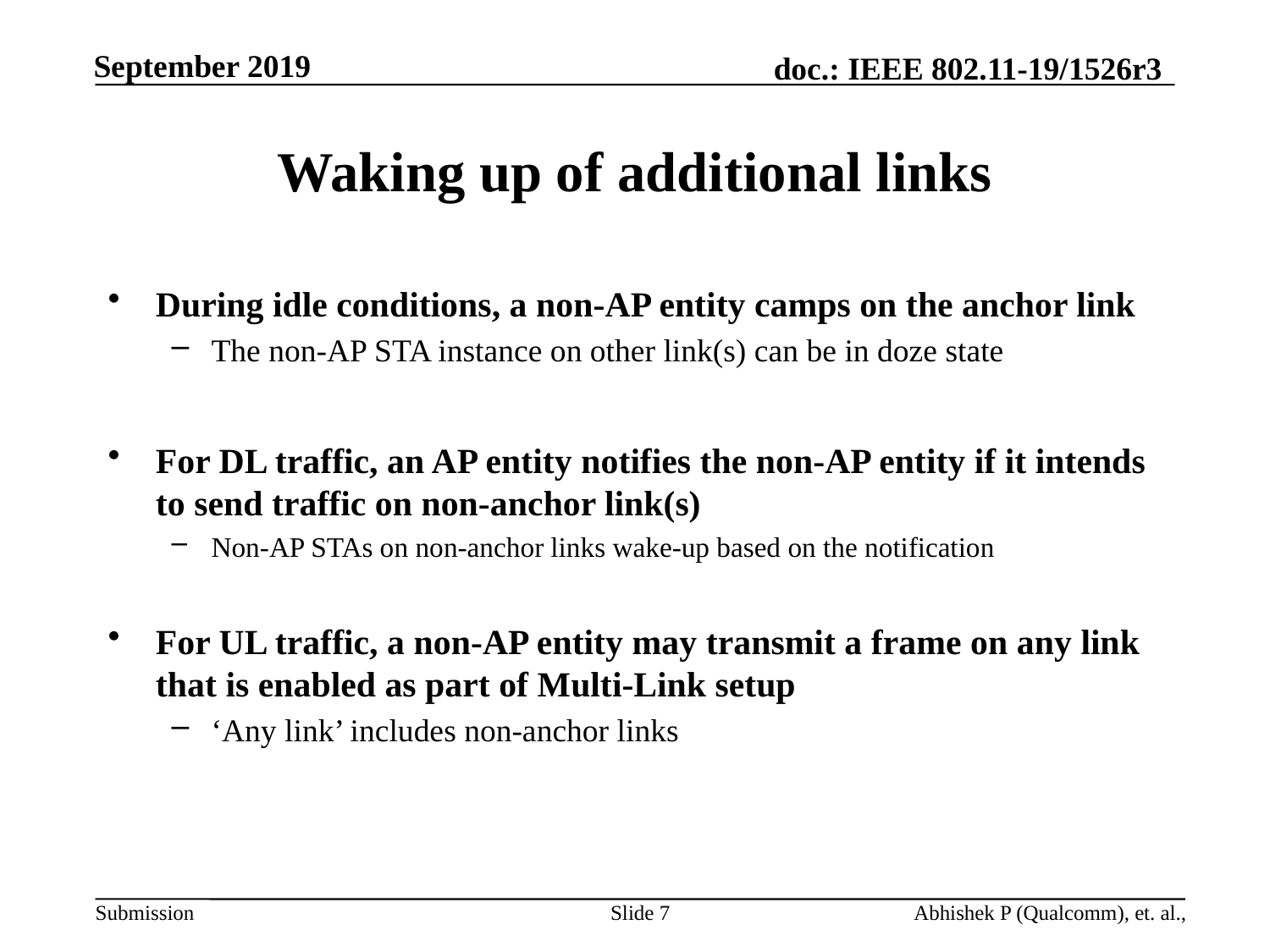

# Waking up of additional links
During idle conditions, a non-AP entity camps on the anchor link
The non-AP STA instance on other link(s) can be in doze state

For DL traffic, an AP entity notifies the non-AP entity if it intends to send traffic on non-anchor link(s)
Non-AP STAs on non-anchor links wake-up based on the notification

For UL traffic, a non-AP entity may transmit a frame on any link that is enabled as part of Multi-Link setup
‘Any link’ includes non-anchor links

Slide 7
Abhishek P (Qualcomm), et. al.,